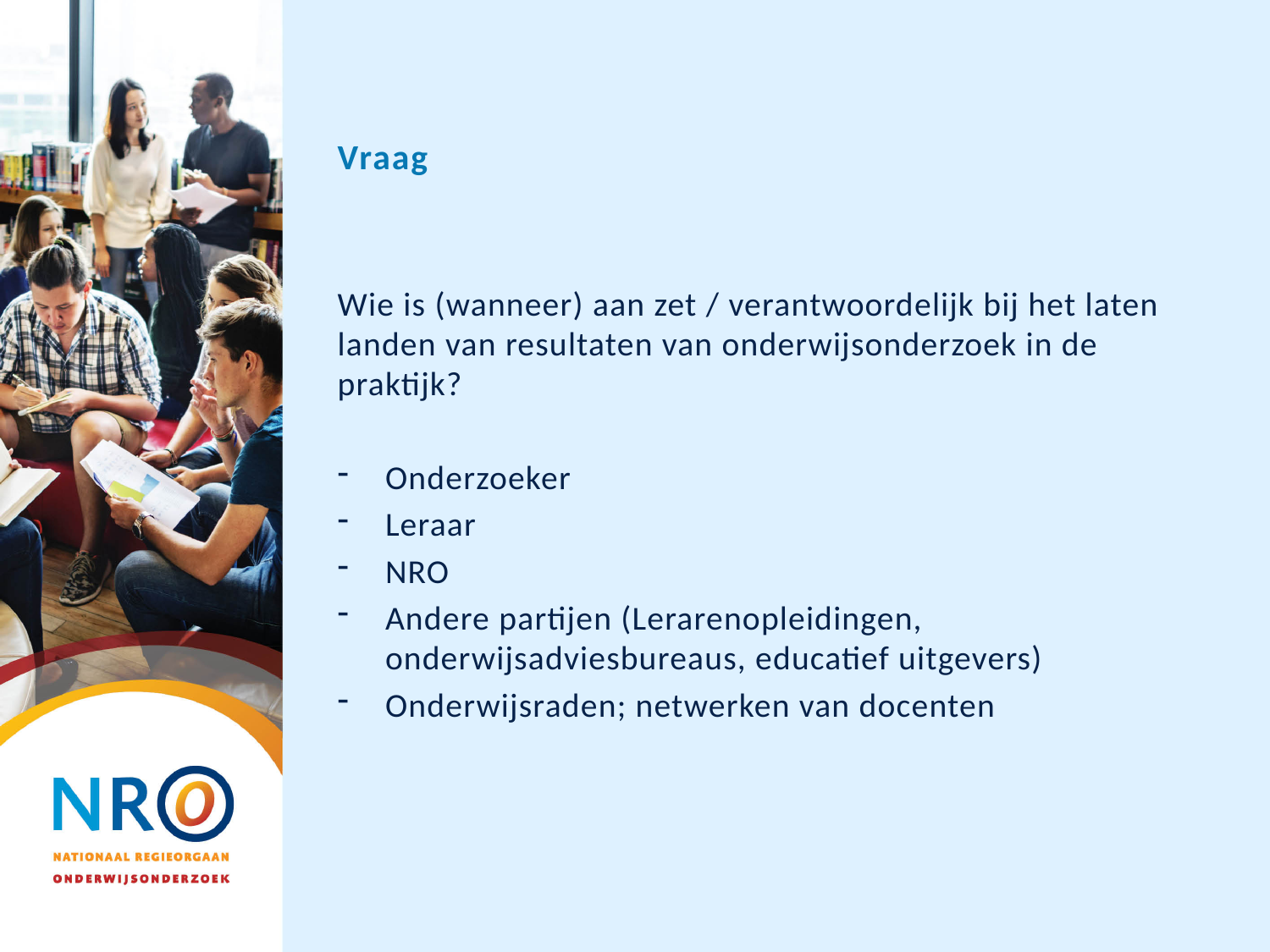

# Vraag
Wie is (wanneer) aan zet / verantwoordelijk bij het laten landen van resultaten van onderwijsonderzoek in de praktijk?

Onderzoeker
Leraar
NRO
Andere partijen (Lerarenopleidingen,  onderwijsadviesbureaus, educatief uitgevers)
Onderwijsraden; netwerken van docenten